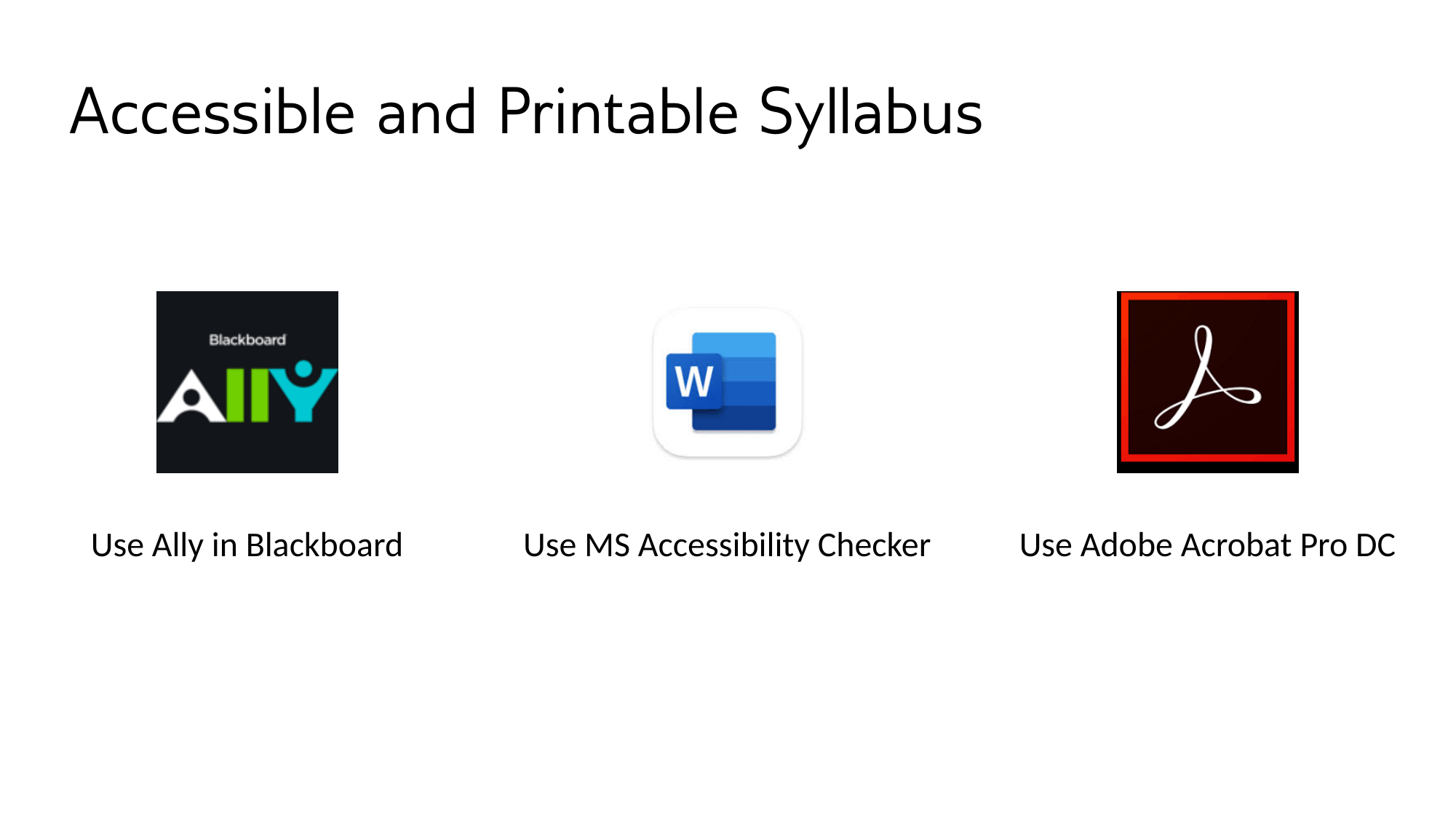

# Accessible and Printable Syllabus
Use Ally in Blackboard
Use MS Accessibility Checker
Use Adobe Acrobat Pro DC